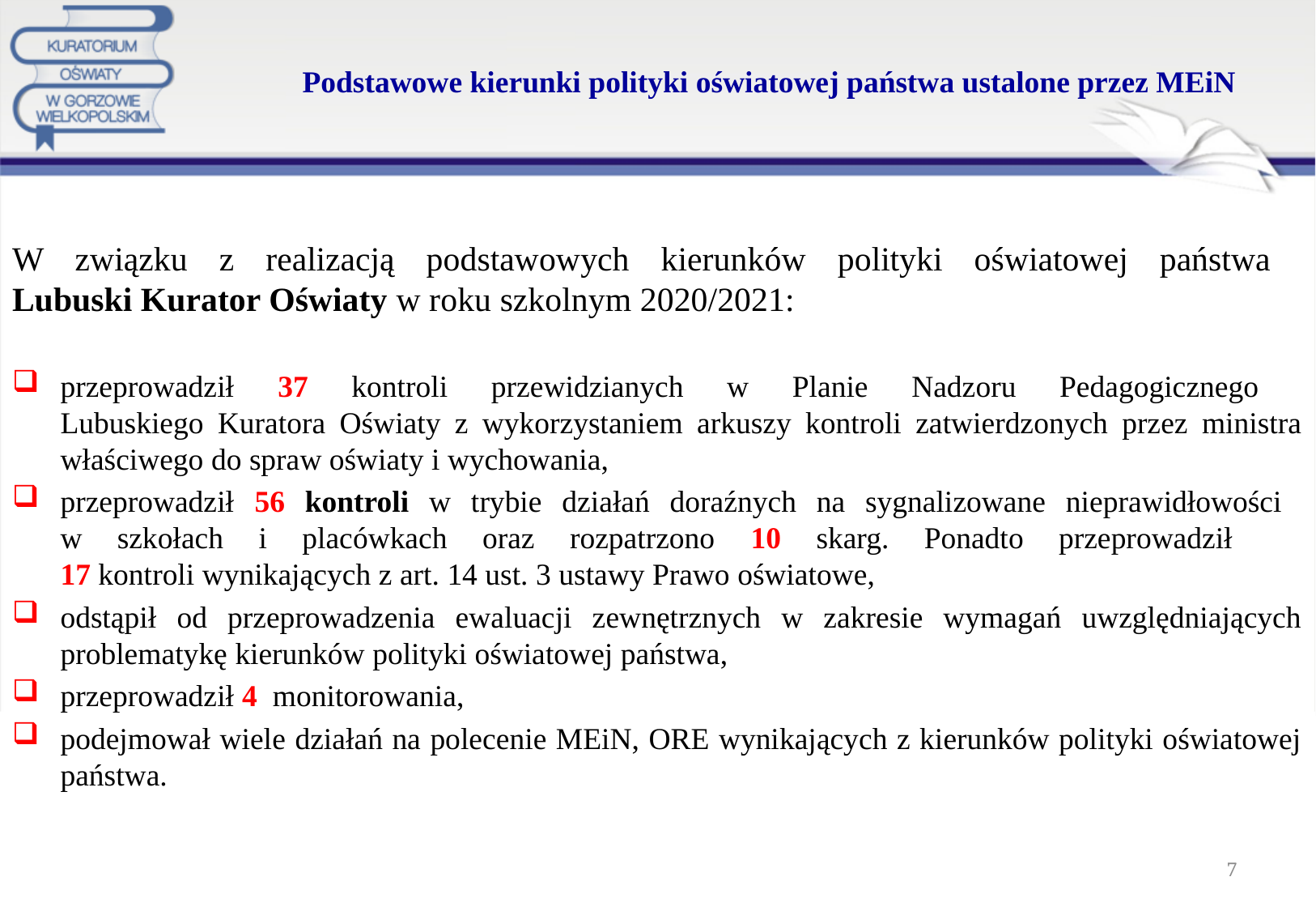

# Podstawowe kierunki polityki oświatowej państwa ustalone przez MEiN

W związku z realizacją podstawowych kierunków polityki oświatowej państwa
Lubuski Kurator Oświaty w roku szkolnym 2020/2021:

przeprowadził 37 kontroli przewidzianych w Planie Nadzoru Pedagogicznego
Lubuskiego Kuratora Oświaty z wykorzystaniem arkuszy kontroli zatwierdzonych przez ministra właściwego do spraw oświaty i wychowania,
przeprowadził 56 kontroli w trybie działań doraźnych na sygnalizowane nieprawidłowości
w szkołach i placówkach oraz rozpatrzono 10 skarg. Ponadto przeprowadził
17 kontroli wynikających z art. 14 ust. 3 ustawy Prawo oświatowe,
odstąpił od przeprowadzenia ewaluacji zewnętrznych w zakresie wymagań uwzględniających problematykę kierunków polityki oświatowej państwa,
przeprowadził 4  monitorowania,
podejmował wiele działań na polecenie MEiN, ORE wynikających z kierunków polityki oświatowej państwa.

7